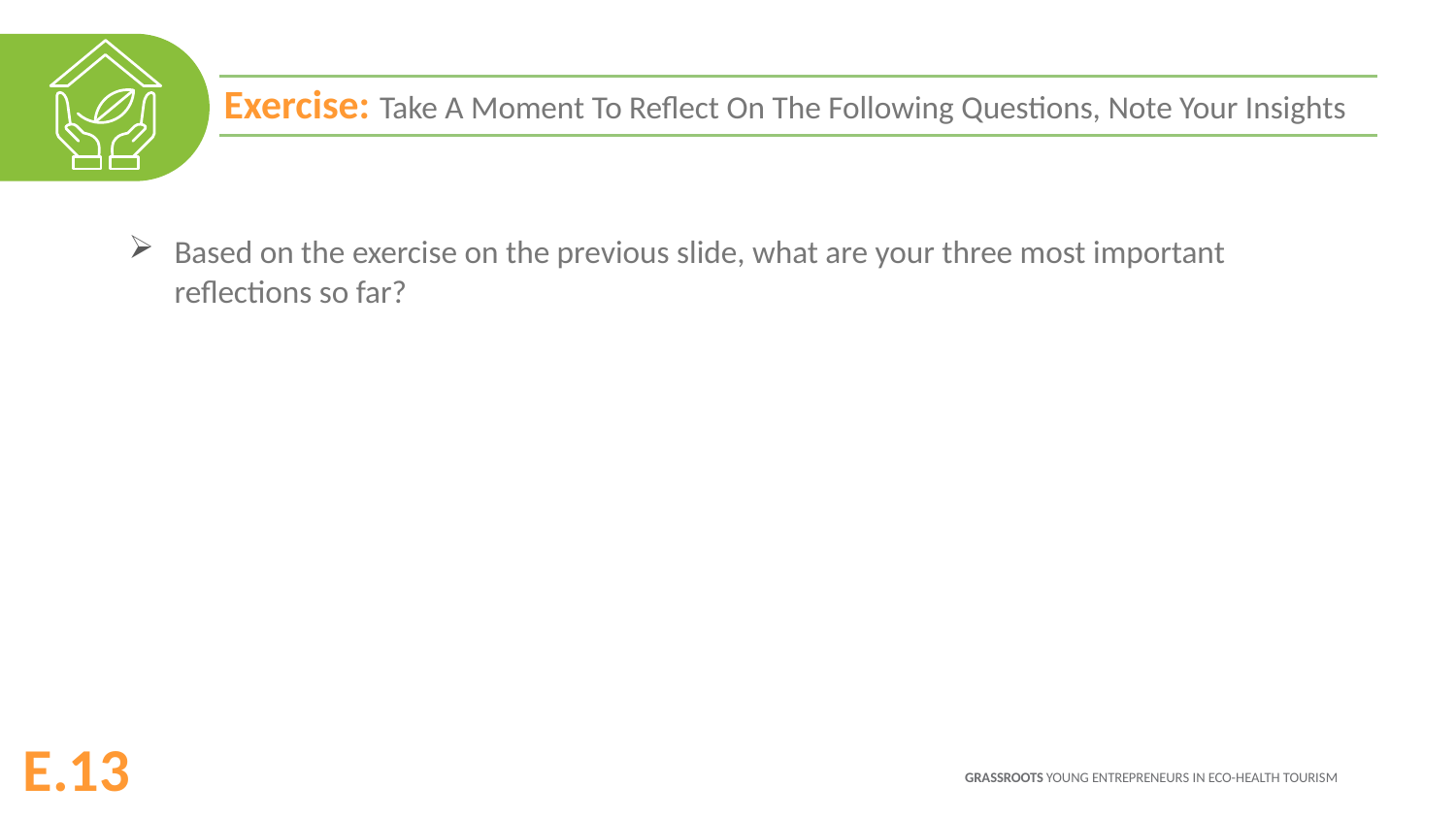

Exercise: Take A Moment To Reflect On The Following Questions, Note Your Insights

Based on the exercise on the previous slide, what are your three most important reflections so far?

E.13